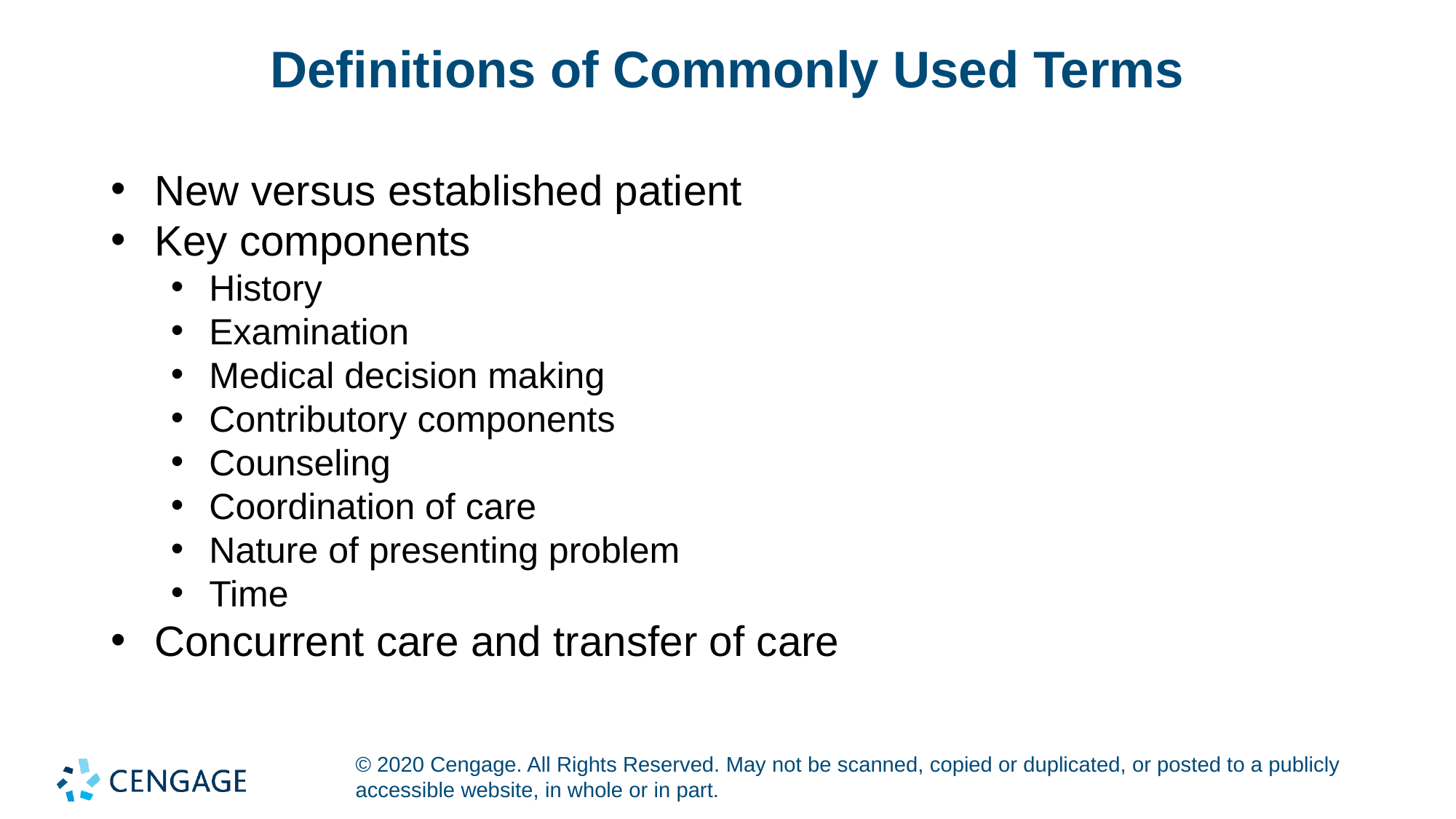

# Definitions of Commonly Used Terms
New versus established patient
Key components
History
Examination
Medical decision making
Contributory components
Counseling
Coordination of care
Nature of presenting problem
Time
Concurrent care and transfer of care